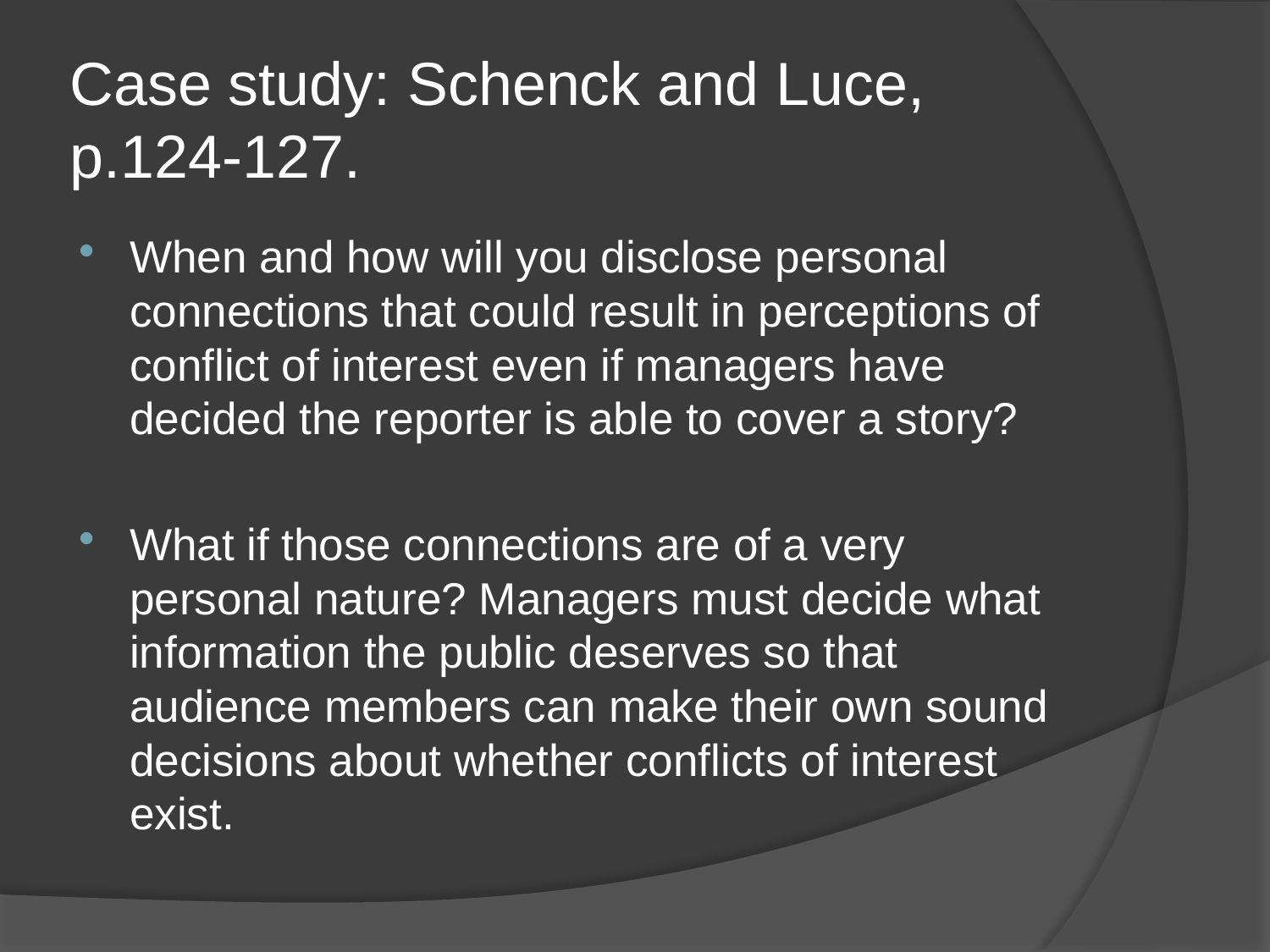

# Case study: Schenck and Luce, p.124-127.
When and how will you disclose personal connections that could result in perceptions of conflict of interest even if managers have decided the reporter is able to cover a story?

What if those connections are of a very personal nature? Managers must decide what information the public deserves so that audience members can make their own sound decisions about whether conflicts of interest exist.